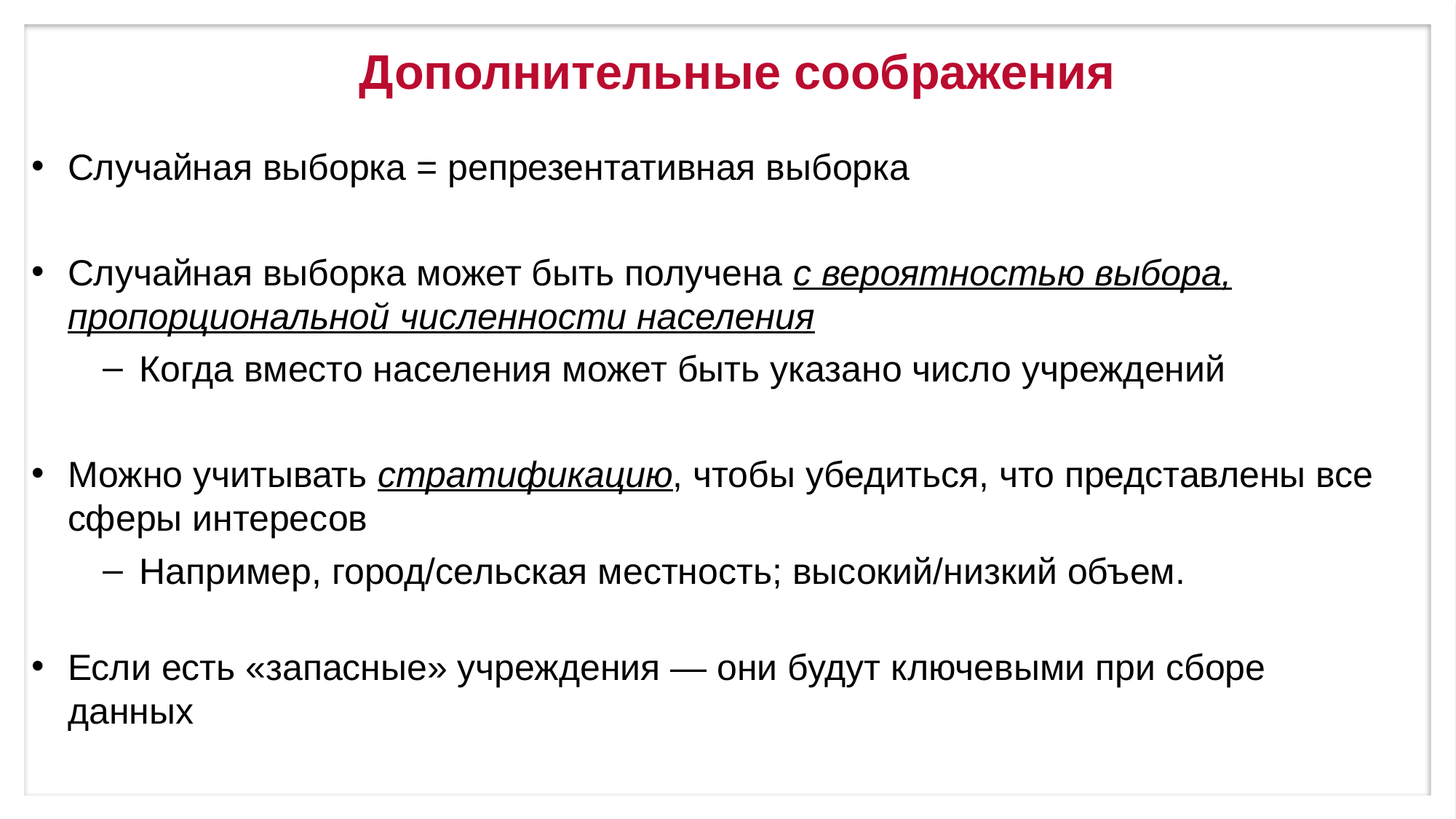

# Дополнительные соображения
Случайная выборка = репрезентативная выборка

Случайная выборка может быть получена с вероятностью выбора, пропорциональной численности населения
Когда вместо населения может быть указано число учреждений

Можно учитывать стратификацию, чтобы убедиться, что представлены все сферы интересов
Например, город/сельская местность; высокий/низкий объем.
Если есть «запасные» учреждения — они будут ключевыми при сборе данных